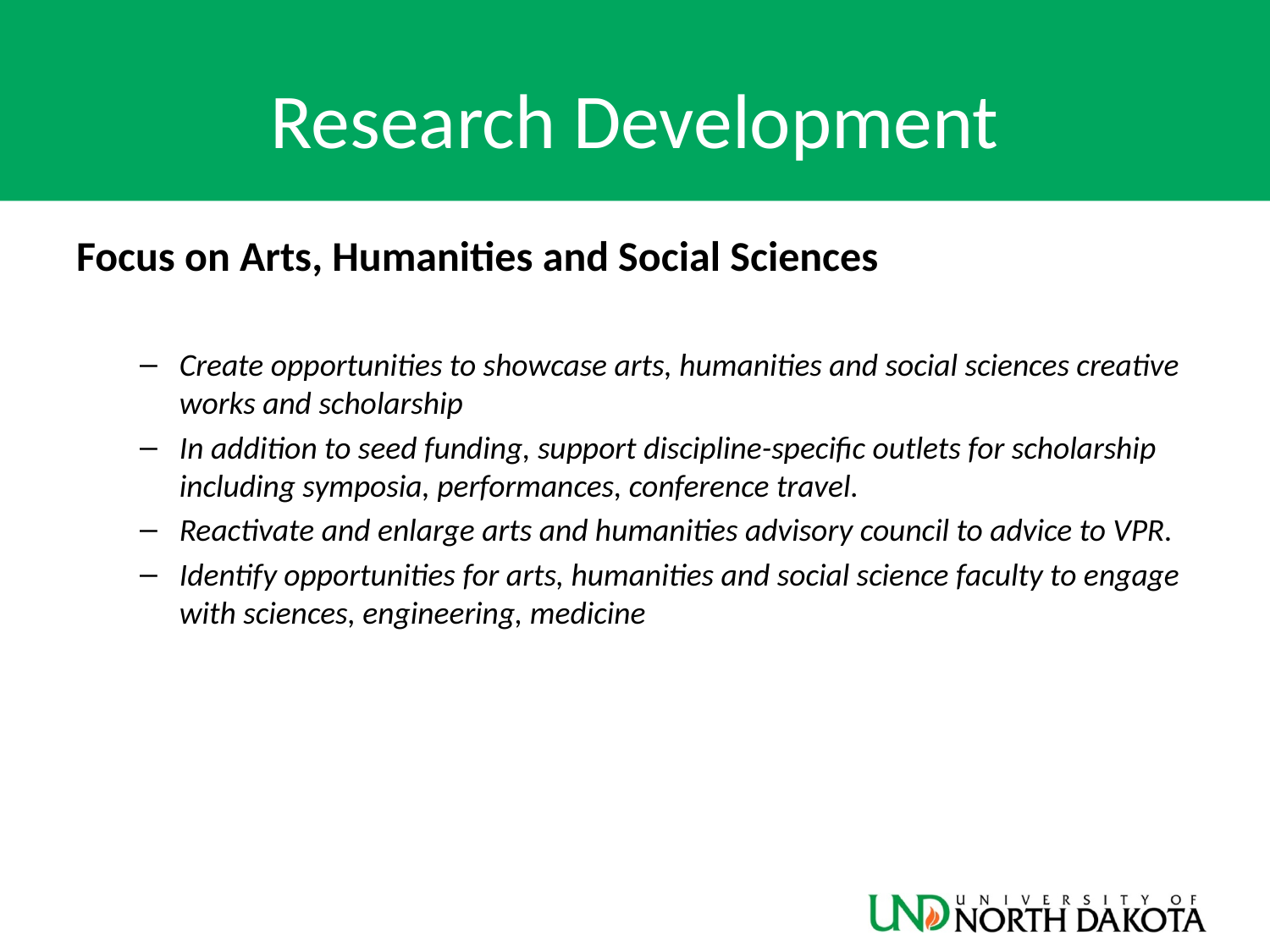

# Research Development
Focus on Arts, Humanities and Social Sciences

Create opportunities to showcase arts, humanities and social sciences creative works and scholarship
In addition to seed funding, support discipline-specific outlets for scholarship including symposia, performances, conference travel.
Reactivate and enlarge arts and humanities advisory council to advice to VPR.
Identify opportunities for arts, humanities and social science faculty to engage with sciences, engineering, medicine